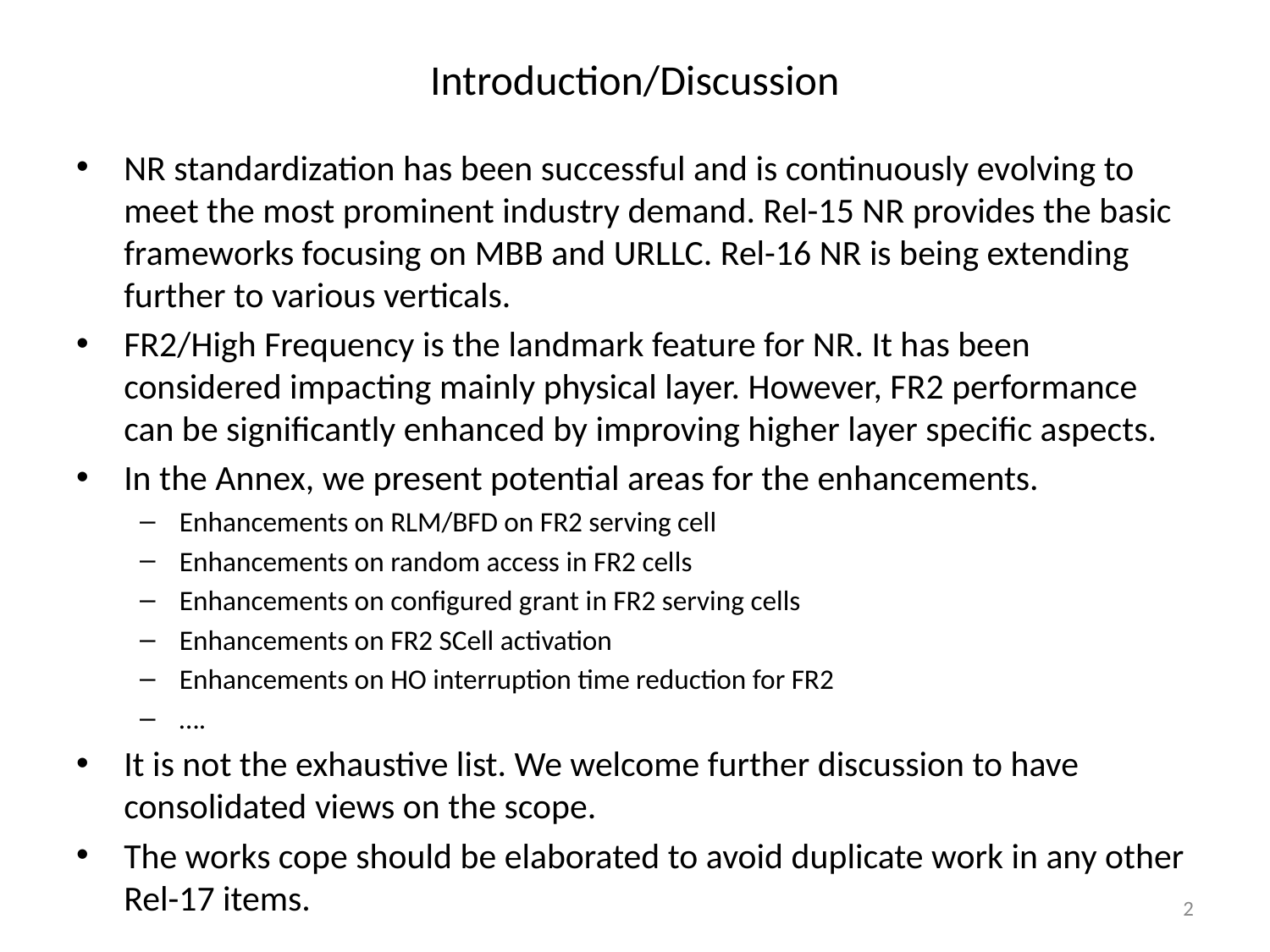

# Introduction/Discussion
NR standardization has been successful and is continuously evolving to meet the most prominent industry demand. Rel-15 NR provides the basic frameworks focusing on MBB and URLLC. Rel-16 NR is being extending further to various verticals.
FR2/High Frequency is the landmark feature for NR. It has been considered impacting mainly physical layer. However, FR2 performance can be significantly enhanced by improving higher layer specific aspects.
In the Annex, we present potential areas for the enhancements.
Enhancements on RLM/BFD on FR2 serving cell
Enhancements on random access in FR2 cells
Enhancements on configured grant in FR2 serving cells
Enhancements on FR2 SCell activation
Enhancements on HO interruption time reduction for FR2
….
It is not the exhaustive list. We welcome further discussion to have consolidated views on the scope.
The works cope should be elaborated to avoid duplicate work in any other Rel-17 items.
2